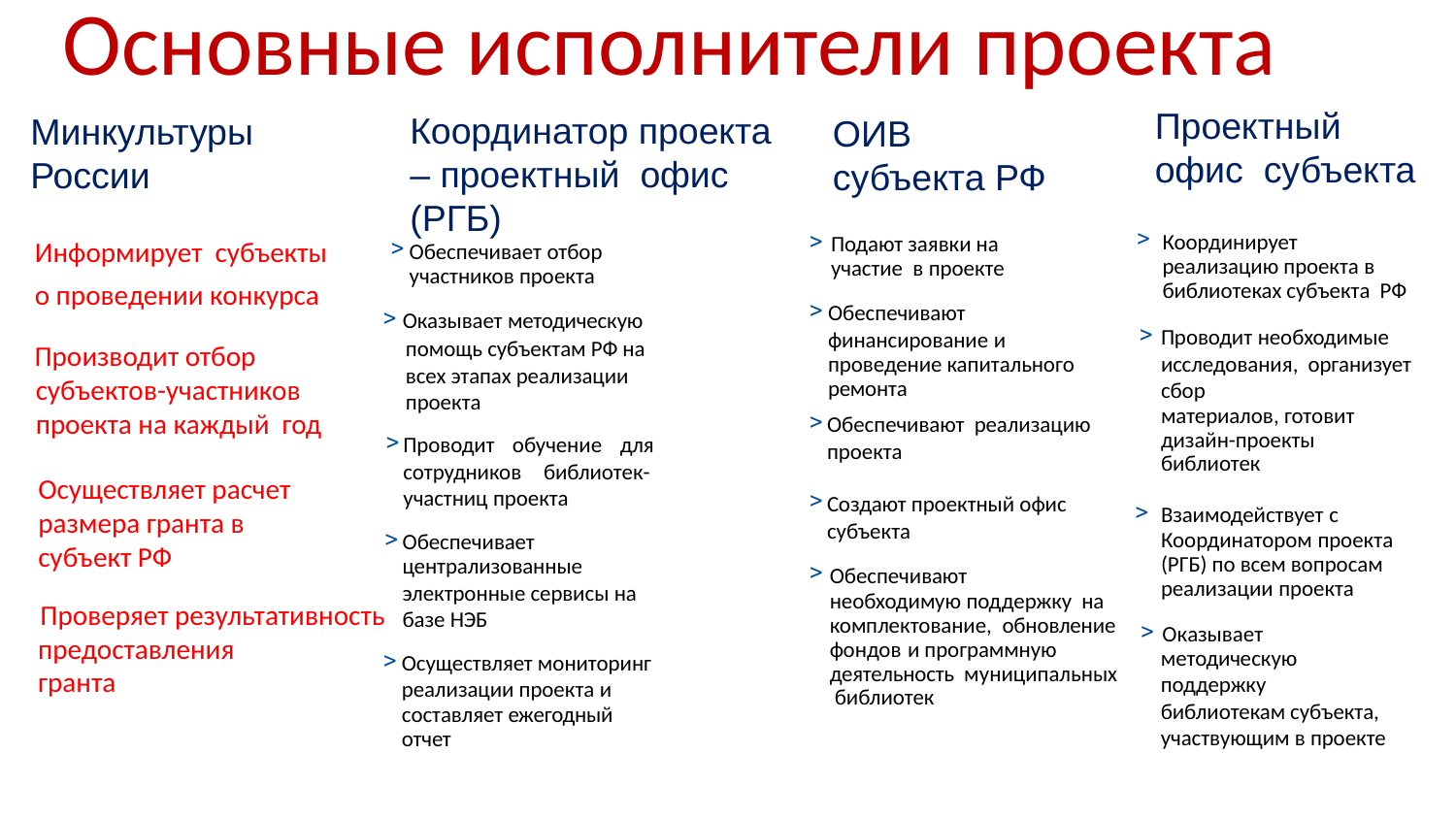

Основные исполнители проекта
Проектный офис  субъекта
Координатор проекта – проектный  офис (РГБ)
Минкультуры России
ОИВ субъекта РФ
Информирует  субъекты о проведении конкурса
Координирует  реализацию проекта в  библиотеках субъекта  РФ
Подают заявки на участие  в проекте
Обеспечивает отбор  участников проекта
Обеспечивают  финансирование и
проведение капитального  ремонта
Оказывает методическую
Проводит необходимые  исследования,  организует сбор
материалов, готовит  дизайн-проекты
библиотек

Взаимодействует с
Координатором проекта  (РГБ) по всем вопросам  реализации проекта
помощь субъектам РФ на  всех этапах реализации  проекта
   Производит отбор
субъектов-участников  проекта на каждый  год
Обеспечивают  реализацию проекта
Проводит обучение для  сотрудников библиотек-  участниц проекта
   Осуществляет расчет
размера гранта в  субъект РФ
Создают проектный офис  субъекта
Обеспечивает
централизованные
электронные сервисы на  базе НЭБ
Обеспечивают
необходимую поддержку  на комплектование,  обновление фондов и программную  деятельность  муниципальных  библиотек
    Проверяет результативность
предоставления
гранта
Оказывает
методическую  поддержку
библиотекам субъекта,  участвующим в проекте
Осуществляет мониторинг  реализации проекта и
составляет ежегодный  отчет